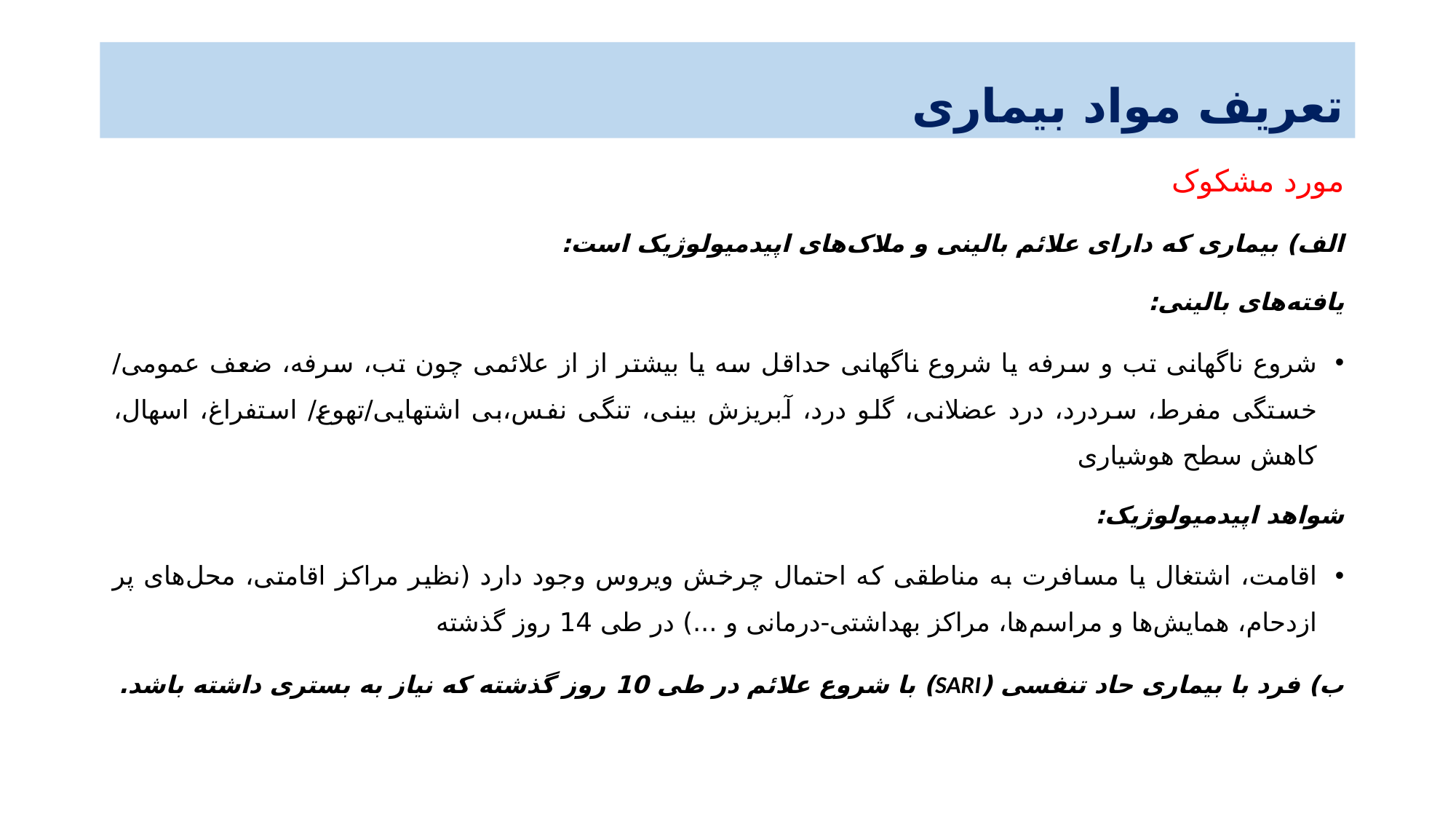

# تعریف مواد بیماری
مورد مشکوک
الف) بیماری که دارای علائم بالینی و ملاک‌های اپیدمیولوژیک است:
یافته‌های بالینی:
شروع ناگهانی تب و سرفه یا شروع ناگهانی حداقل سه یا بیشتر از از علائمی چون تب، سرفه، ضعف عمومی/ خستگی مفرط، سردرد، درد عضلانی، گلو درد، آبریزش بینی، تنگی نفس،بی اشتهایی/تهوع/ استفراغ، اسهال، کاهش سطح هوشیاری
شواهد اپیدمیولوژیک:
اقامت، اشتغال یا مسافرت به مناطقی که احتمال چرخش ویروس وجود دارد (نظیر مراکز اقامتی، محل‌های پر ازدحام، همایش‌ها و مراسم‌ها، مراکز بهداشتی-درمانی و ...) در طی 14 روز گذشته
ب) فرد با بیماری حاد تنفسی (SARI) با شروع علائم در طی 10 روز گذشته که نیاز به بستری داشته باشد.